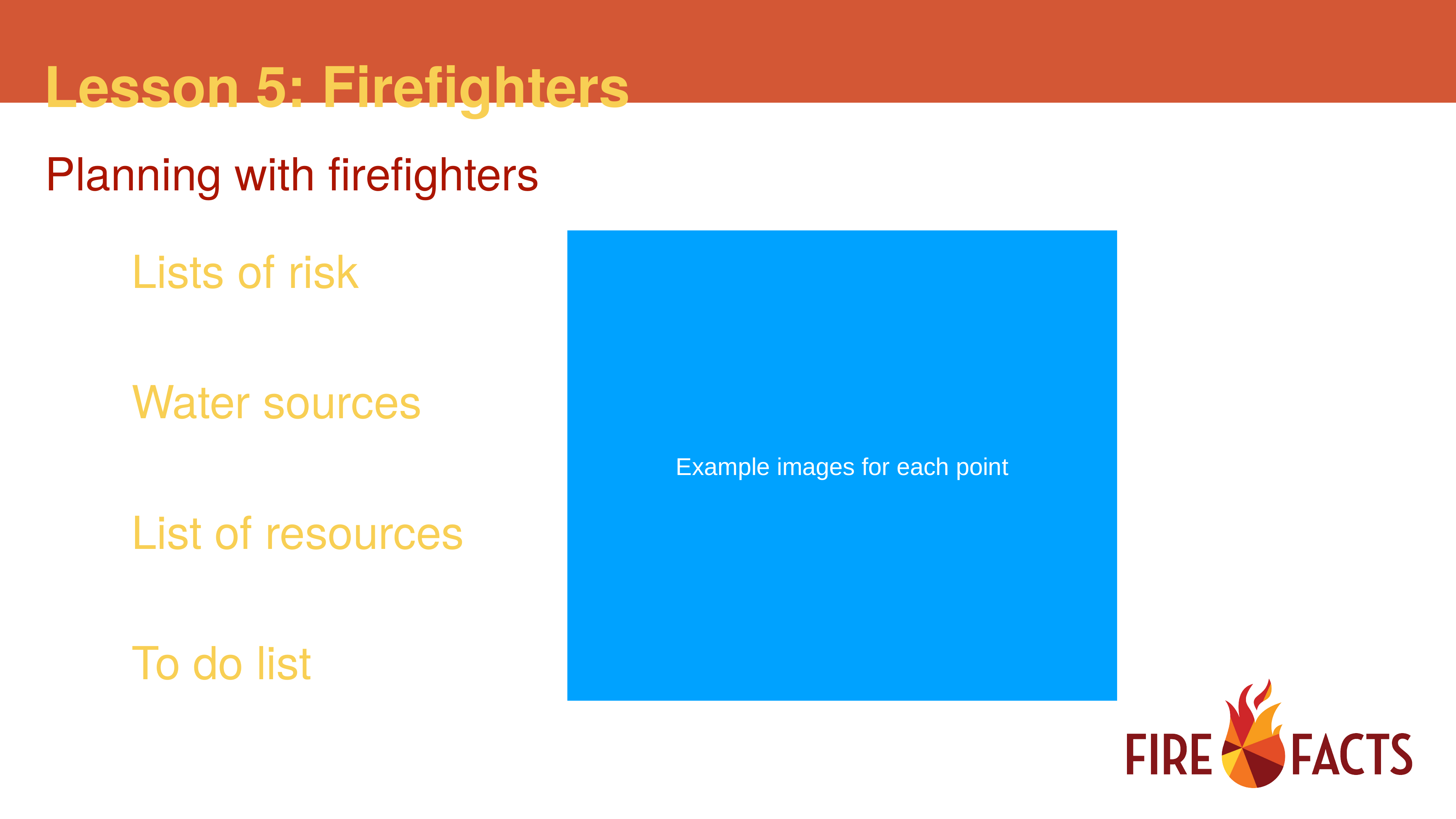

Planning with firefighters
Lists of risk
Water sources
List of resources
To do list
Example images for each point